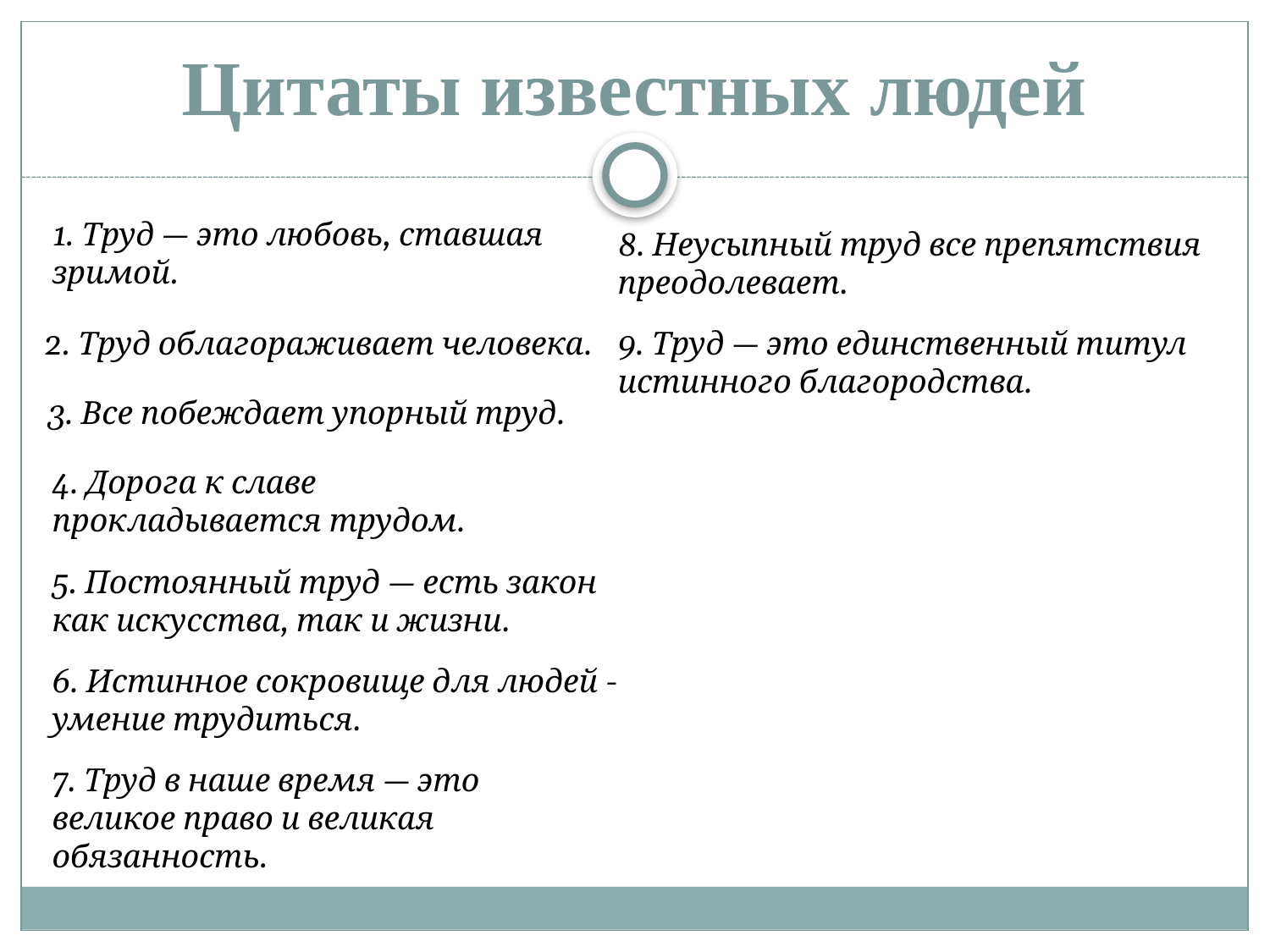

# Цитаты известных людей
1. Труд — это любовь, ставшая зримой.
8. Неусыпный труд все препятствия преодолевает.
2. Труд облагораживает человека.
9. Труд — это единственный титул истинного благородства.
3. Все побеждает упорный труд.
4. Дорога к славе прокладывается трудом.
5. Постоянный труд — есть закон как искусства, так и жизни.
6. Истинное сокровище для людей - умение трудиться.
7. Труд в наше время — это великое право и великая обязанность.